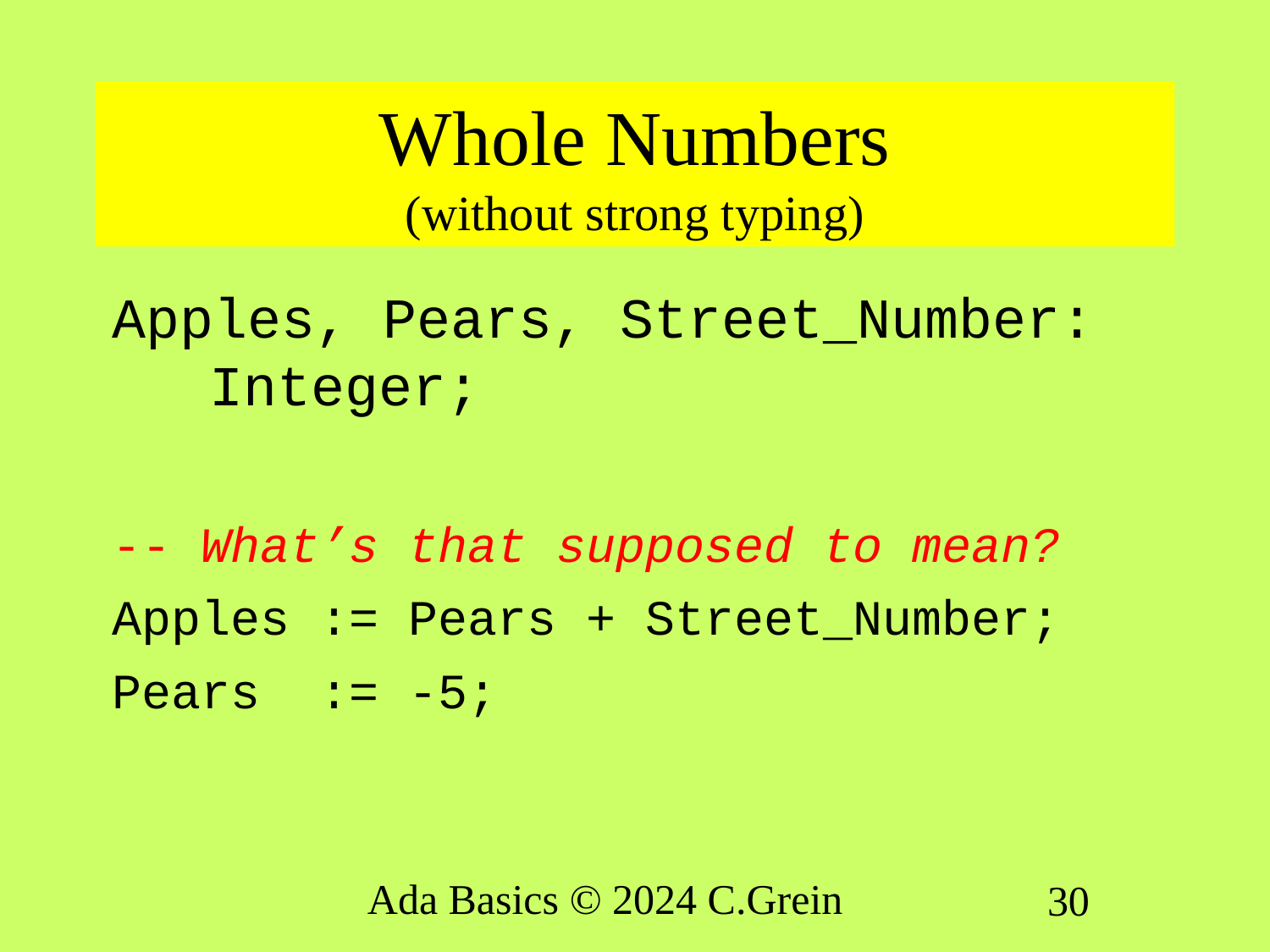

# Whole Numbers (without strong typing)
Apples, Pears, Street_Number:
   Integer;

-- What’s that supposed to mean?
Apples := Pears + Street_Number;
Pears  := -5;
Ada Basics © 2024 C.Grein
30